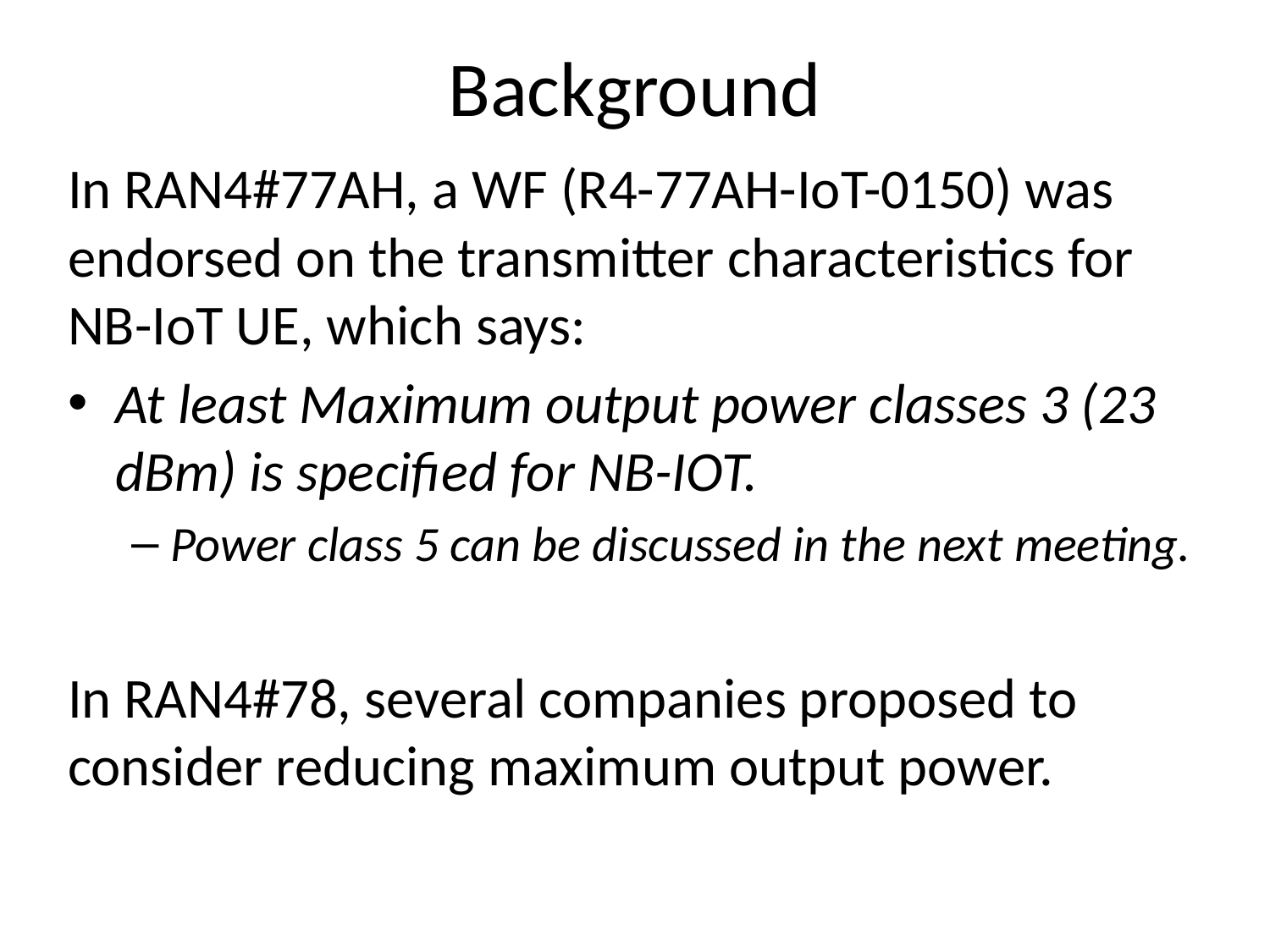

# Background
In RAN4#77AH, a WF (R4-77AH-IoT-0150) was endorsed on the transmitter characteristics for NB-IoT UE, which says:
At least Maximum output power classes 3 (23 dBm) is specified for NB-IOT.
Power class 5 can be discussed in the next meeting.

In RAN4#78, several companies proposed to consider reducing maximum output power.